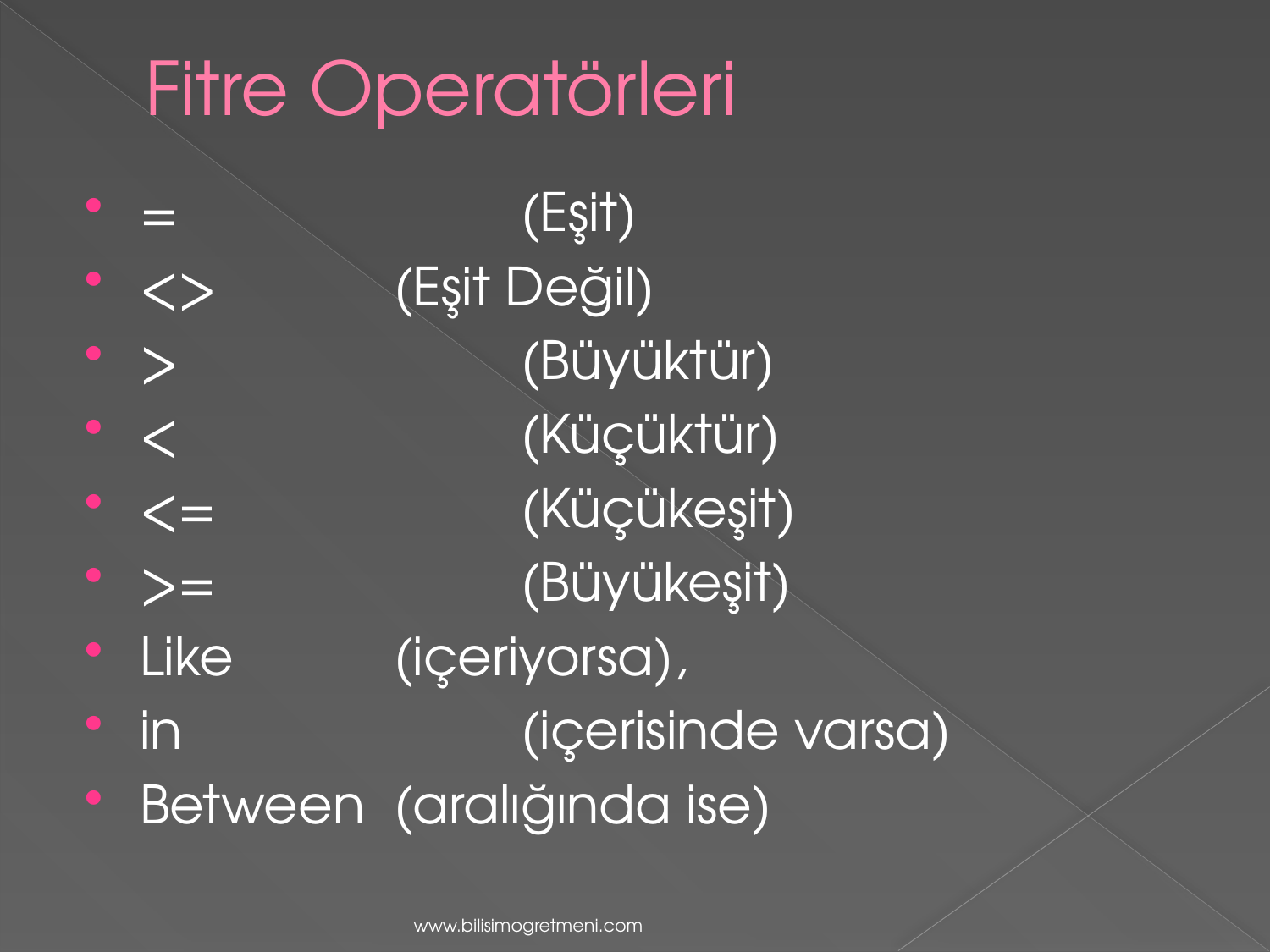

# Fitre Operatörleri
= 			(Eşit)
<> 		(Eşit Değil)
>			(Büyüktür)
<			(Küçüktür)
<=			(Küçükeşit)
>=			(Büyükeşit)
Like		(içeriyorsa),
in			(içerisinde varsa)
Between	(aralığında ise)
www.bilisimogretmeni.com